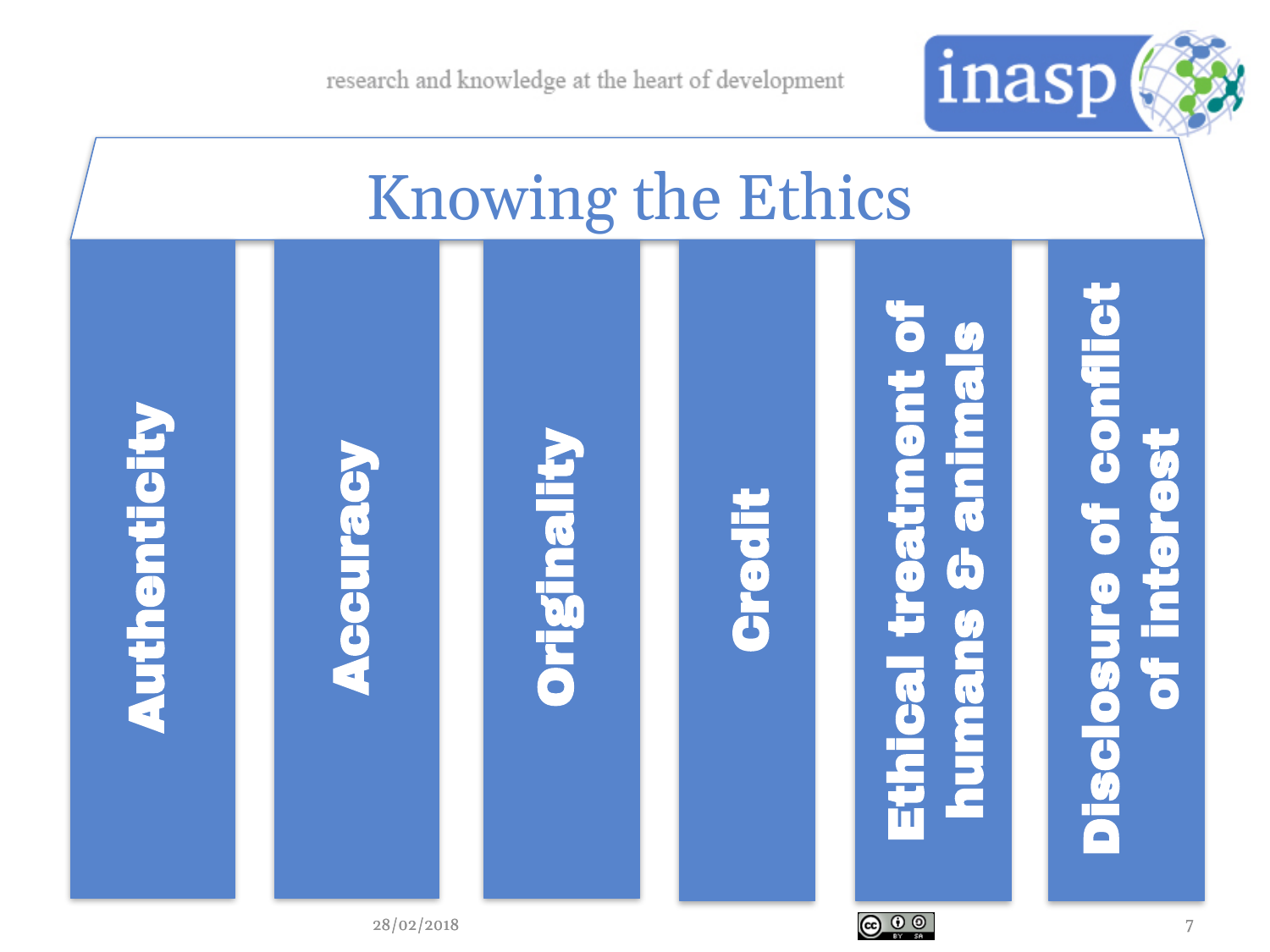

Knowing the Ethics
Authenticity

Accuracy

Originality

Disclosure of conflict of interest
Credit
Ethical treatment of humans & animals
28/02/2018
28/02/2018

7
7